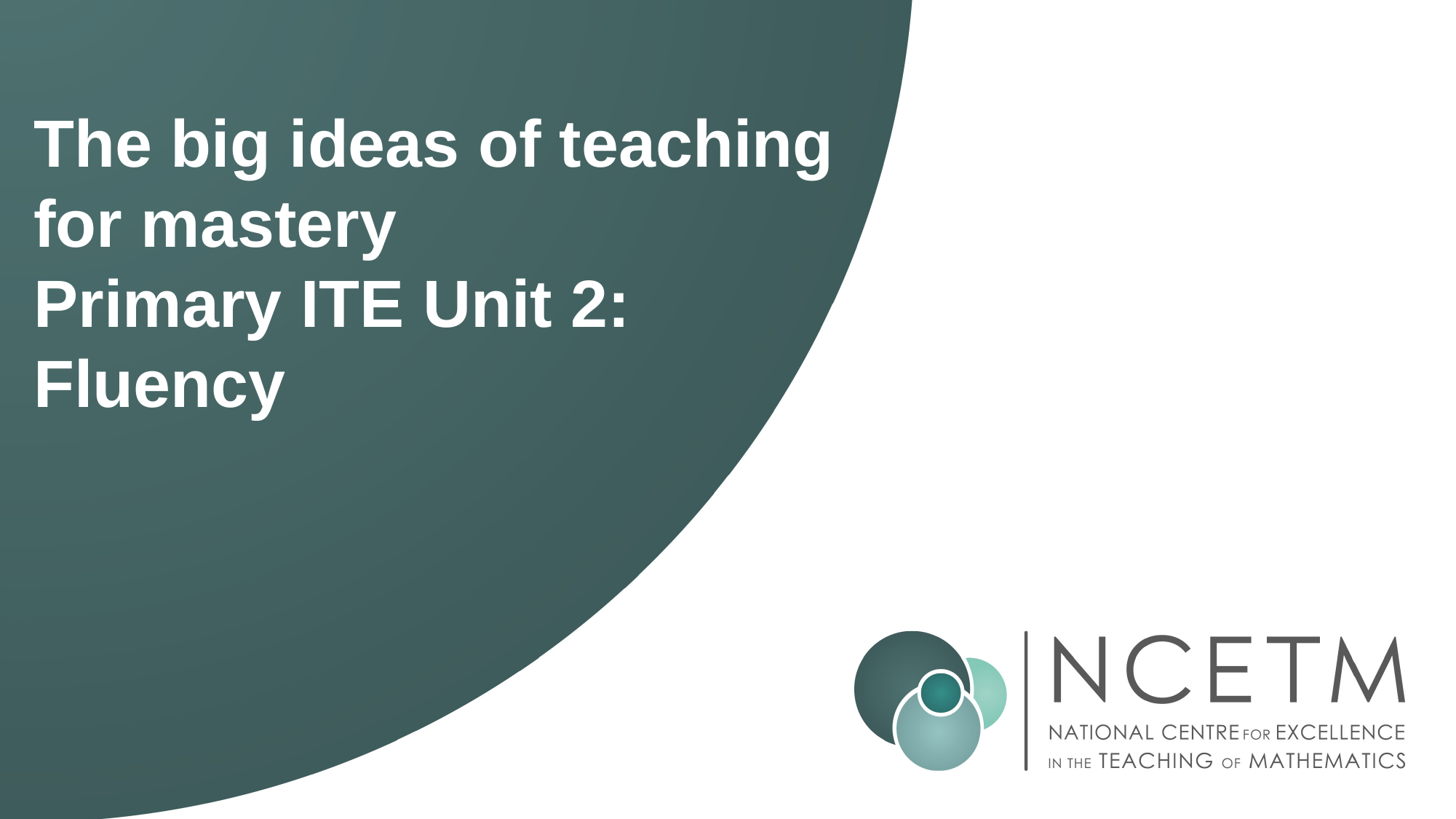

2019/20
The big ideas of teaching for mastery
Primary ITE Unit 2:
Fluency